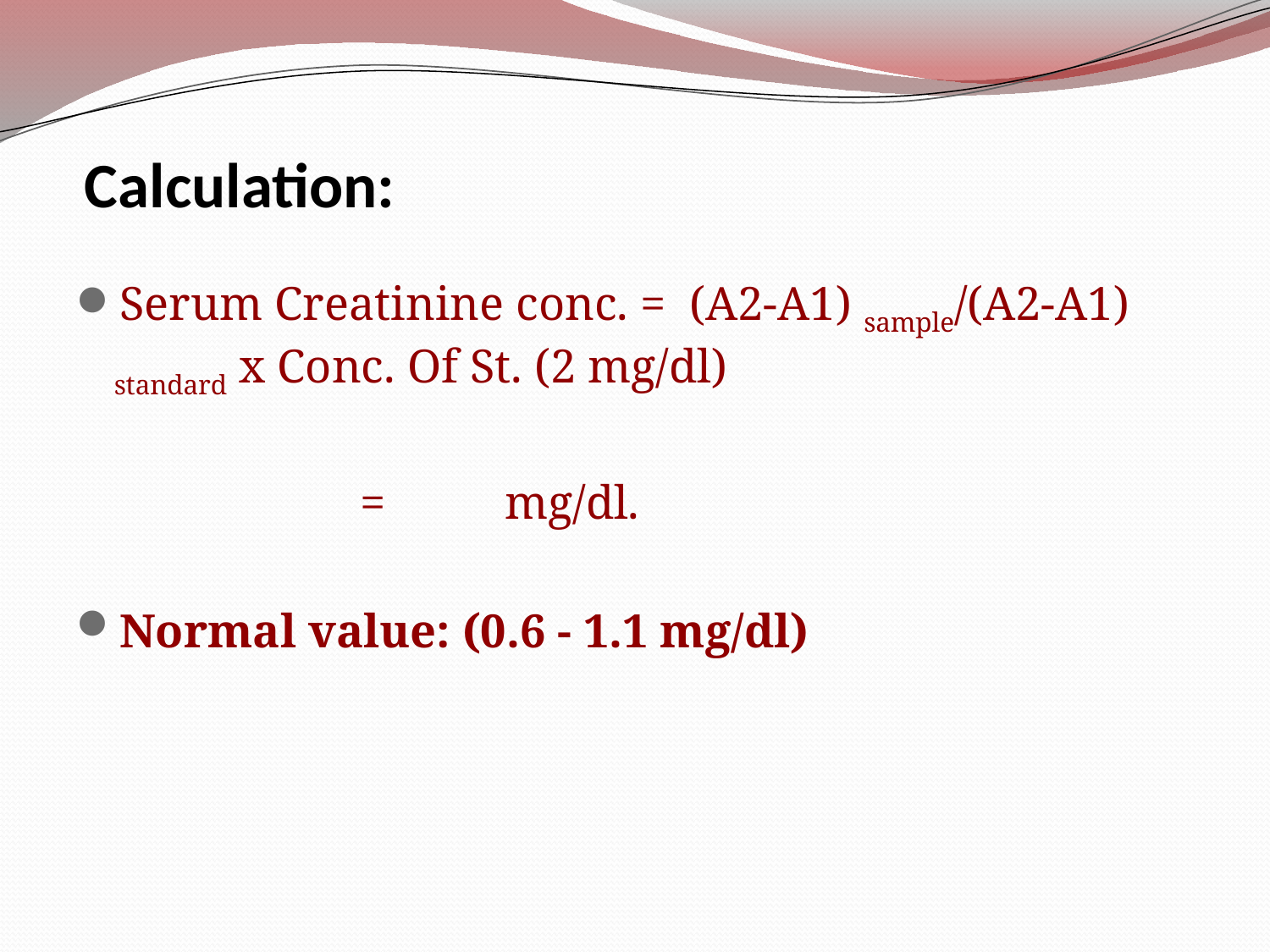

# Calculation:
Serum Creatinine conc. =  (A2-A1) sample/(A2-A1) standard x Conc. Of St. (2 mg/dl)

                        =          mg/dl.

Normal value: (0.6 - 1.1 mg/dl)